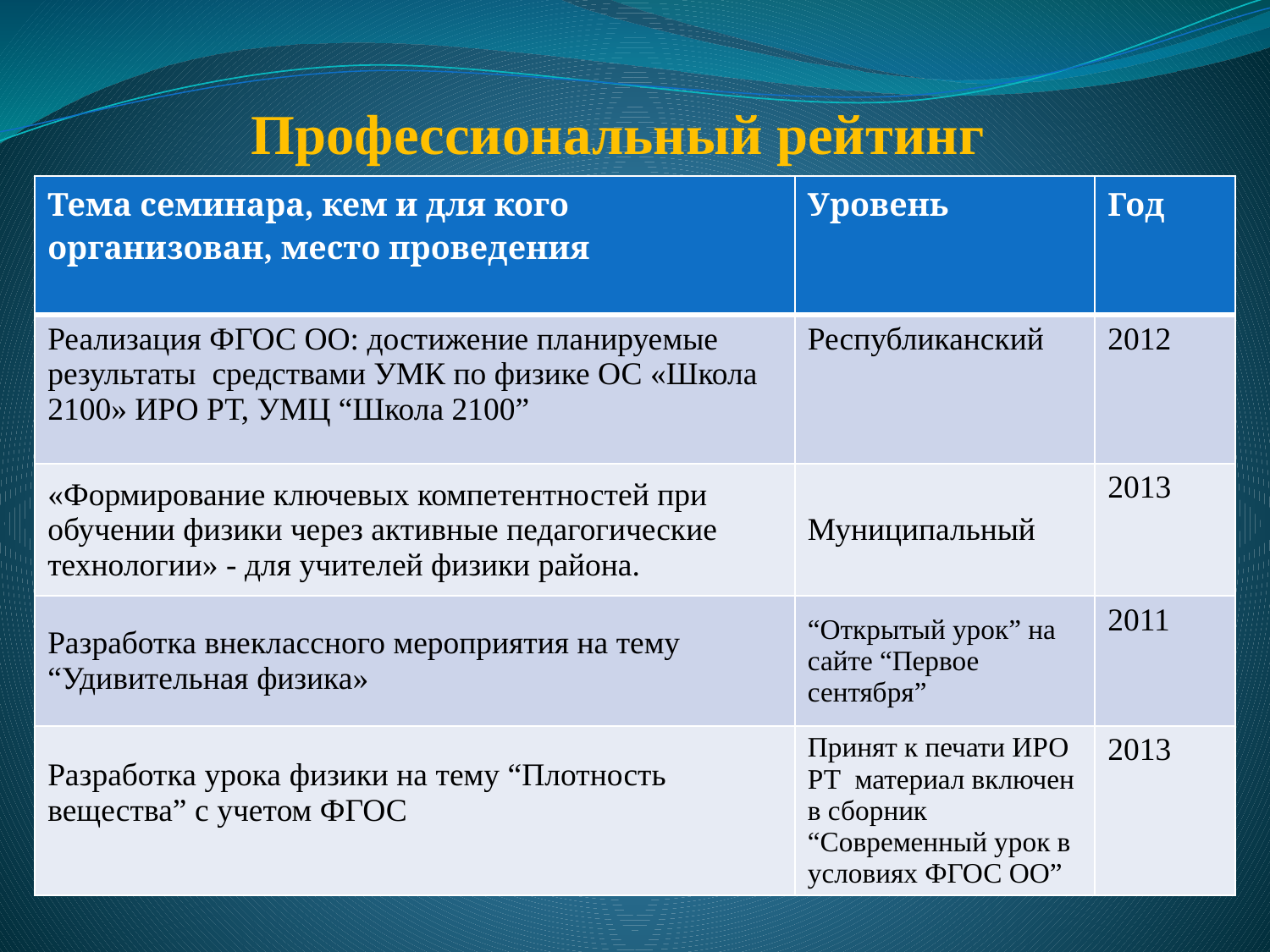

# Профессиональный рейтинг
| Тема семинара, кем и для кого организован, место проведения | Уровень | Год |
| --- | --- | --- |
| Реализация ФГОС ОО: достижение планируемые результаты средствами УМК по физике ОС «Школа 2100» ИРО РТ, УМЦ “Школа 2100” | Республиканский | 2012 |
| «Формирование ключевых компетентностей при обучении физики через активные педагогические технологии» - для учителей физики района. | Муниципальный | 2013 |
| Разработка внеклассного мероприятия на тему “Удивительная физика» | “Открытый урок” на сайте “Первое сентября” | 2011 |
| Разработка урока физики на тему “Плотность вещества” с учетом ФГОС | Принят к печати ИРО РТ материал включен в сборник “Современный урок в условиях ФГОС ОО” | 2013 |